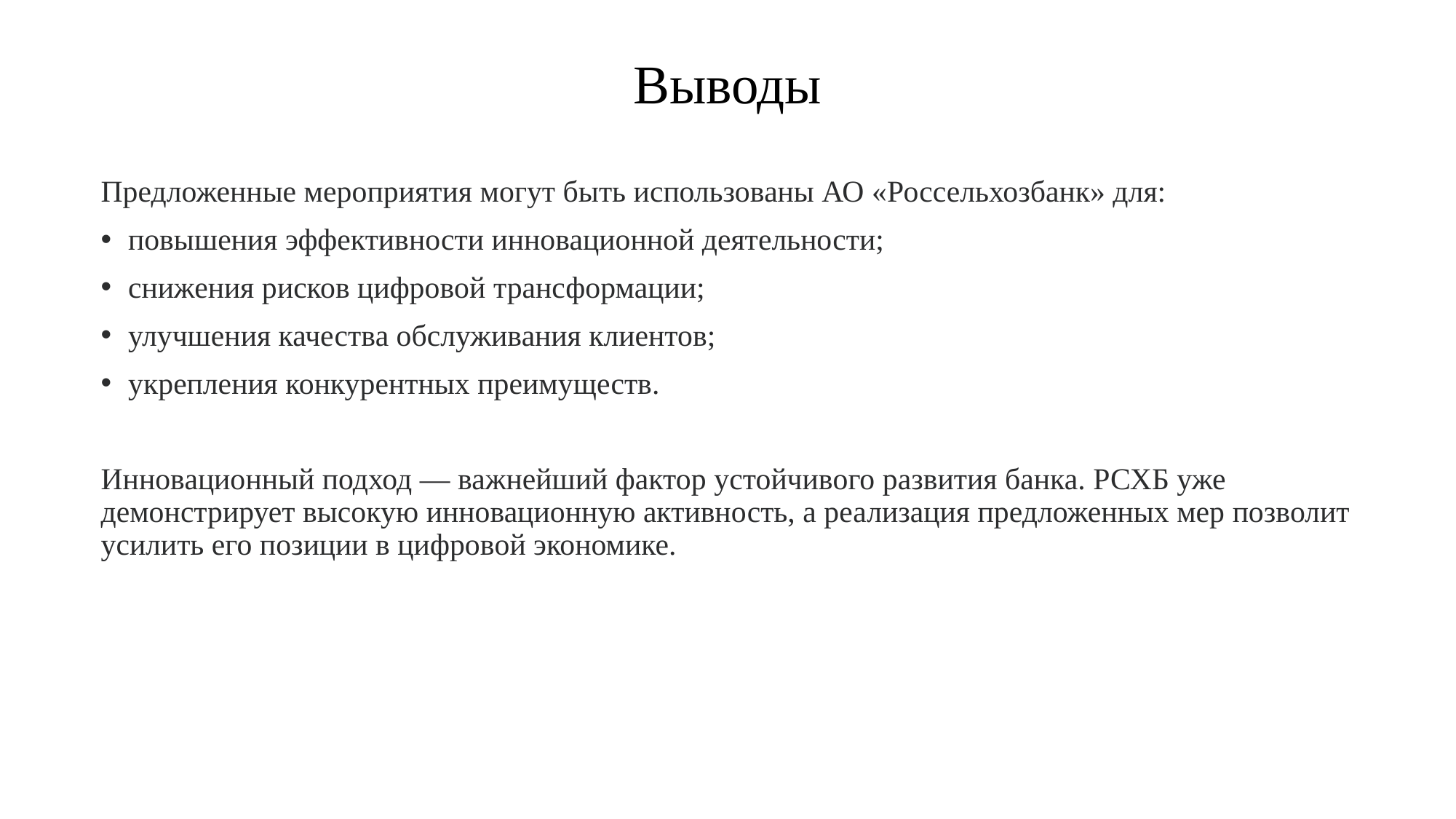

# Выводы
Предложенные мероприятия могут быть использованы АО «Россельхозбанк» для:
повышения эффективности инновационной деятельности;
снижения рисков цифровой трансформации;
улучшения качества обслуживания клиентов;
укрепления конкурентных преимуществ.

Инновационный подход — важнейший фактор устойчивого развития банка. РСХБ уже демонстрирует высокую инновационную активность, а реализация предложенных мер позволит усилить его позиции в цифровой экономике.